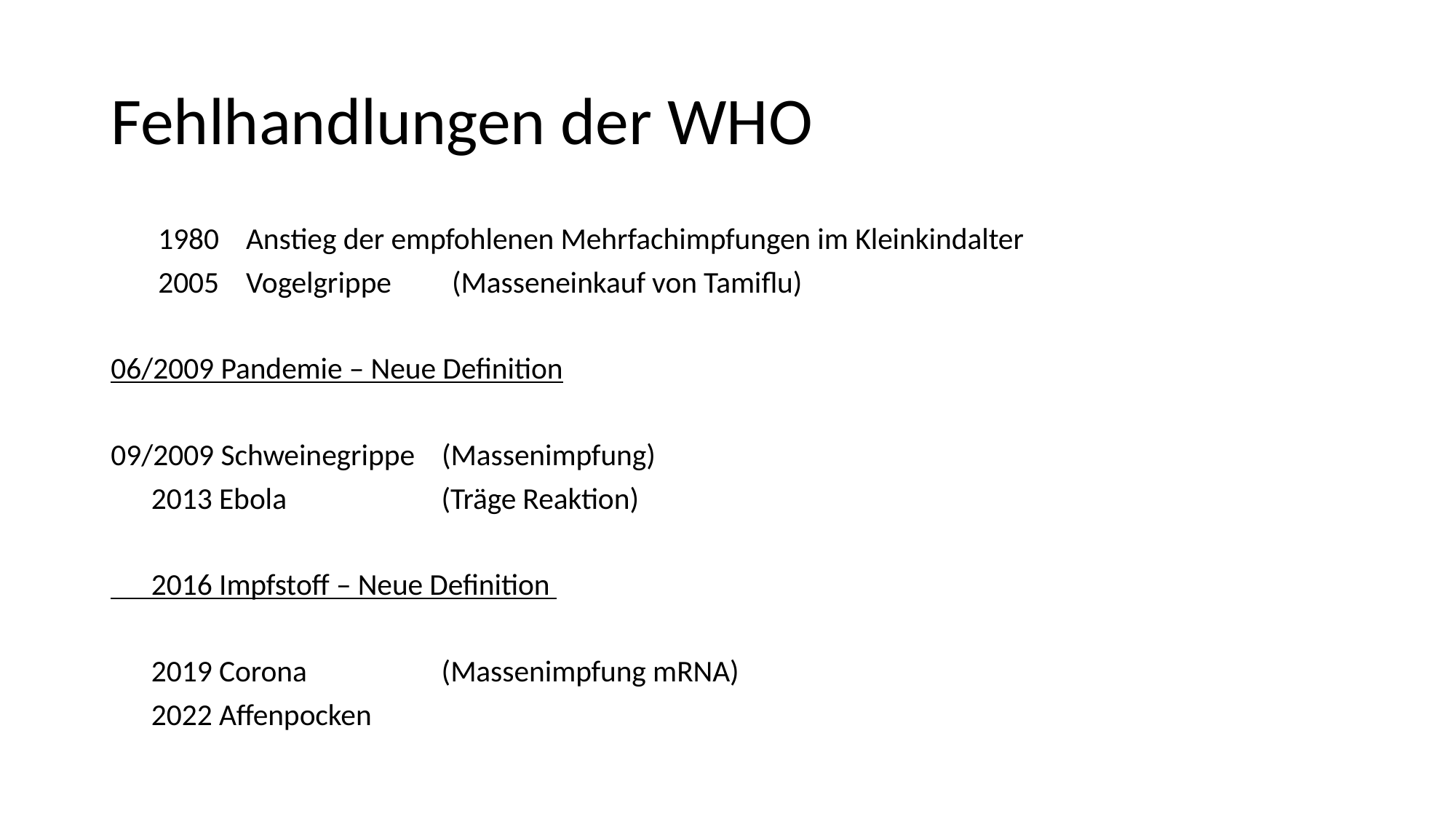

# Fehlhandlungen der WHO
       1980    Anstieg der empfohlenen Mehrfachimpfungen im Kleinkindalter
       2005    Vogelgrippe         (Masseneinkauf von Tamiflu)

06/2009 Pandemie – Neue Definition

09/2009 Schweinegrippe    (Massenimpfung)
      2013 Ebola                       (Träge Reaktion)

      2016 Impfstoff – Neue Definition

      2019 Corona                    (Massenimpfung mRNA)
      2022 Affenpocken